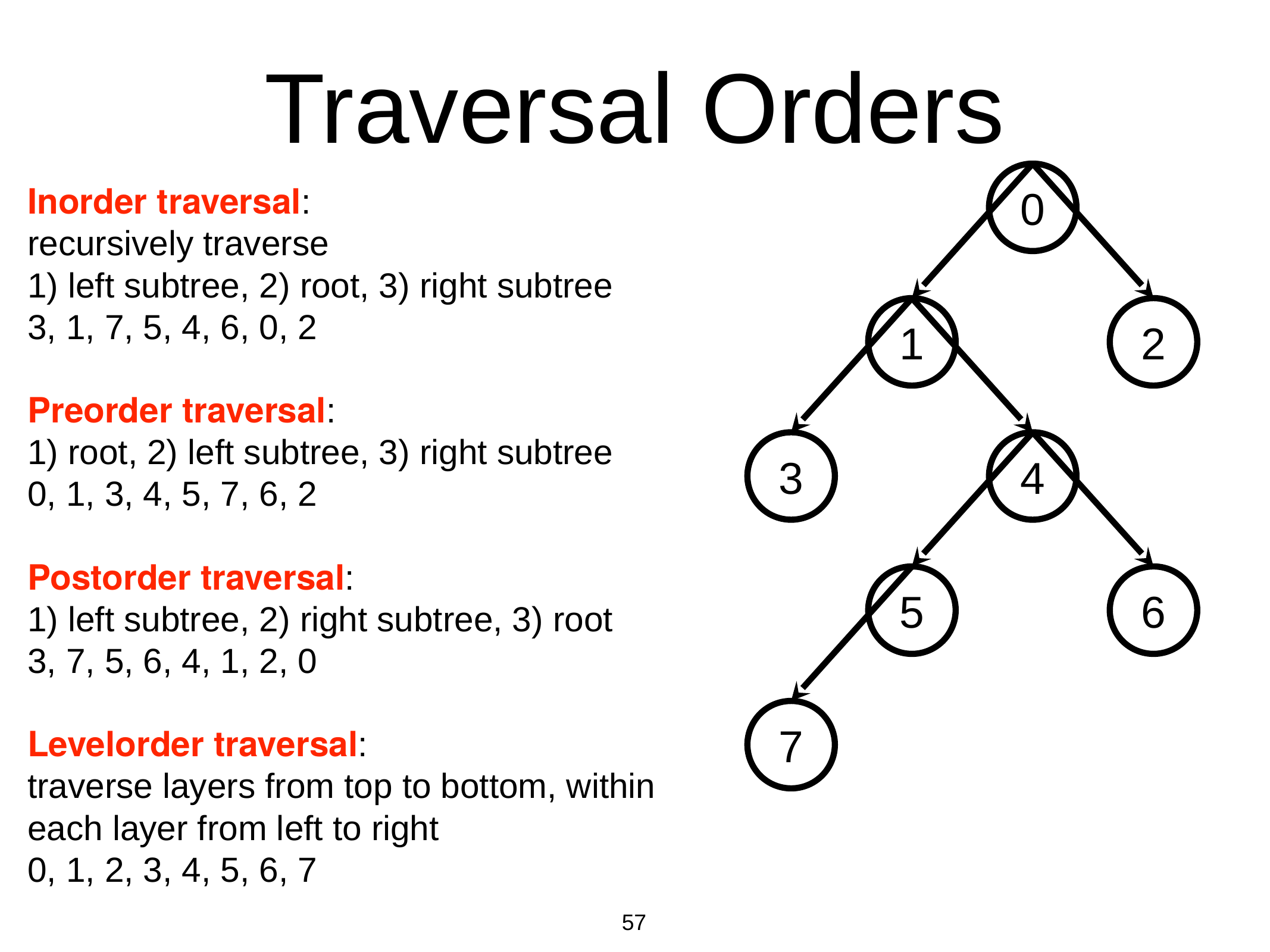

57
# Traversal Orders
0
Inorder traversal:
recursively traverse
1) left subtree, 2) root, 3) right subtree
3, 1, 7, 5, 4, 6, 0, 2

Preorder traversal:
1) root, 2) left subtree, 3) right subtree
0, 1, 3, 4, 5, 7, 6, 2

Postorder traversal:
1) left subtree, 2) right subtree, 3) root
3, 7, 5, 6, 4, 1, 2, 0

Levelorder traversal:
traverse layers from top to bottom, within each layer from left to right
0, 1, 2, 3, 4, 5, 6, 7
1
2
3
4
5
6
7